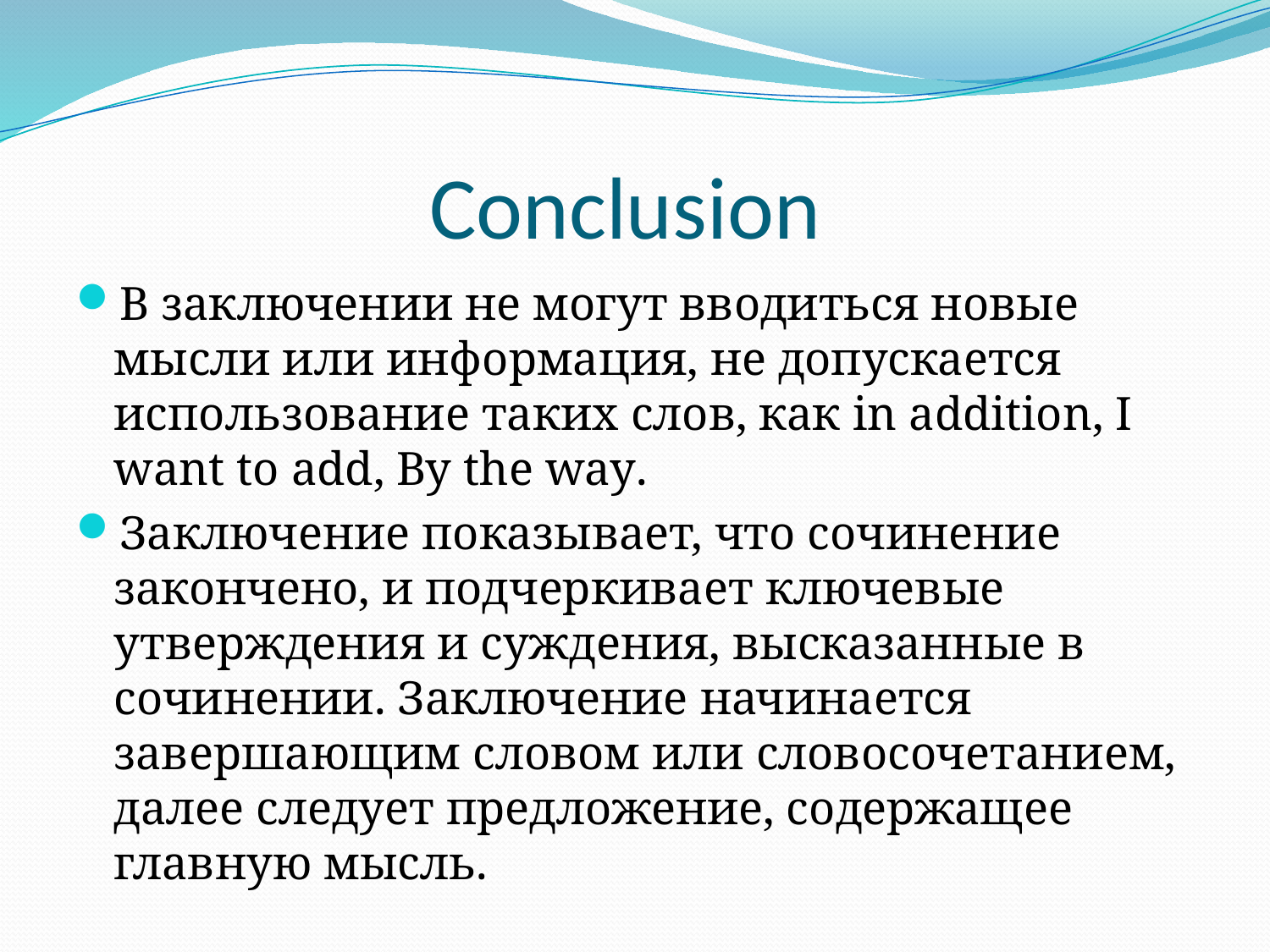

# Conclusion
В заключении не могут вводиться новые мысли или информация, не допускается использование таких слов, как in addition, I want to add, By the way.
Заключение показывает, что сочинение закончено, и подчеркивает ключевые утверждения и суждения, высказанные в сочинении. Заключение начинается завершающим словом или словосочетанием, далее следует предложение, содержащее главную мысль.